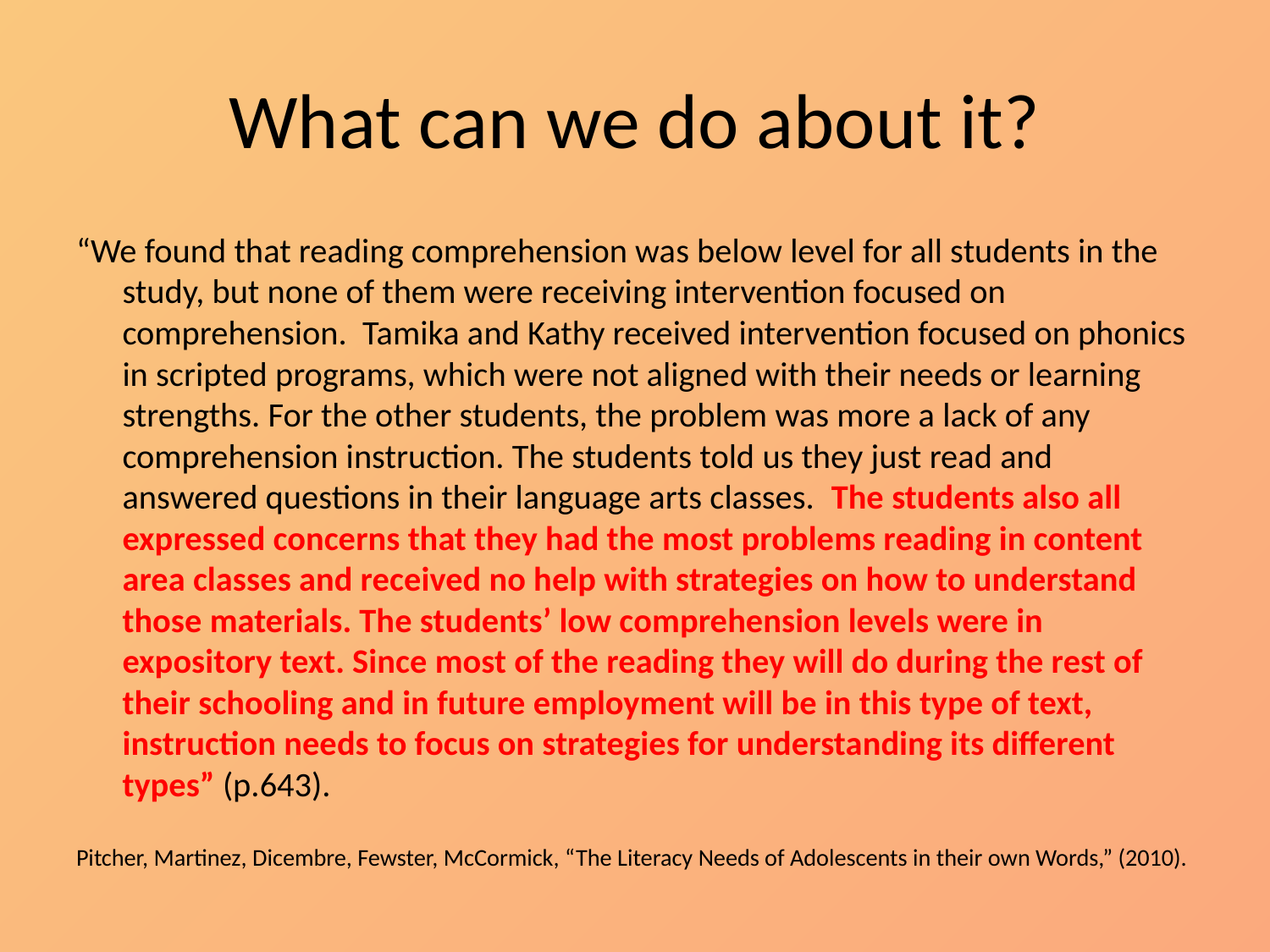

# What can we do about it?
“We found that reading comprehension was below level for all students in the study, but none of them were receiving intervention focused on comprehension.  Tamika and Kathy received intervention focused on phonics in scripted programs, which were not aligned with their needs or learning strengths. For the other students, the problem was more a lack of any comprehension instruction. The students told us they just read and answered questions in their language arts classes.  The students also all expressed concerns that they had the most problems reading in content area classes and received no help with strategies on how to understand those materials. The students’ low comprehension levels were in expository text. Since most of the reading they will do during the rest of their schooling and in future employment will be in this type of text, instruction needs to focus on strategies for understanding its different types” (p.643).

Pitcher, Martinez, Dicembre, Fewster, McCormick, “The Literacy Needs of Adolescents in their own Words,” (2010).